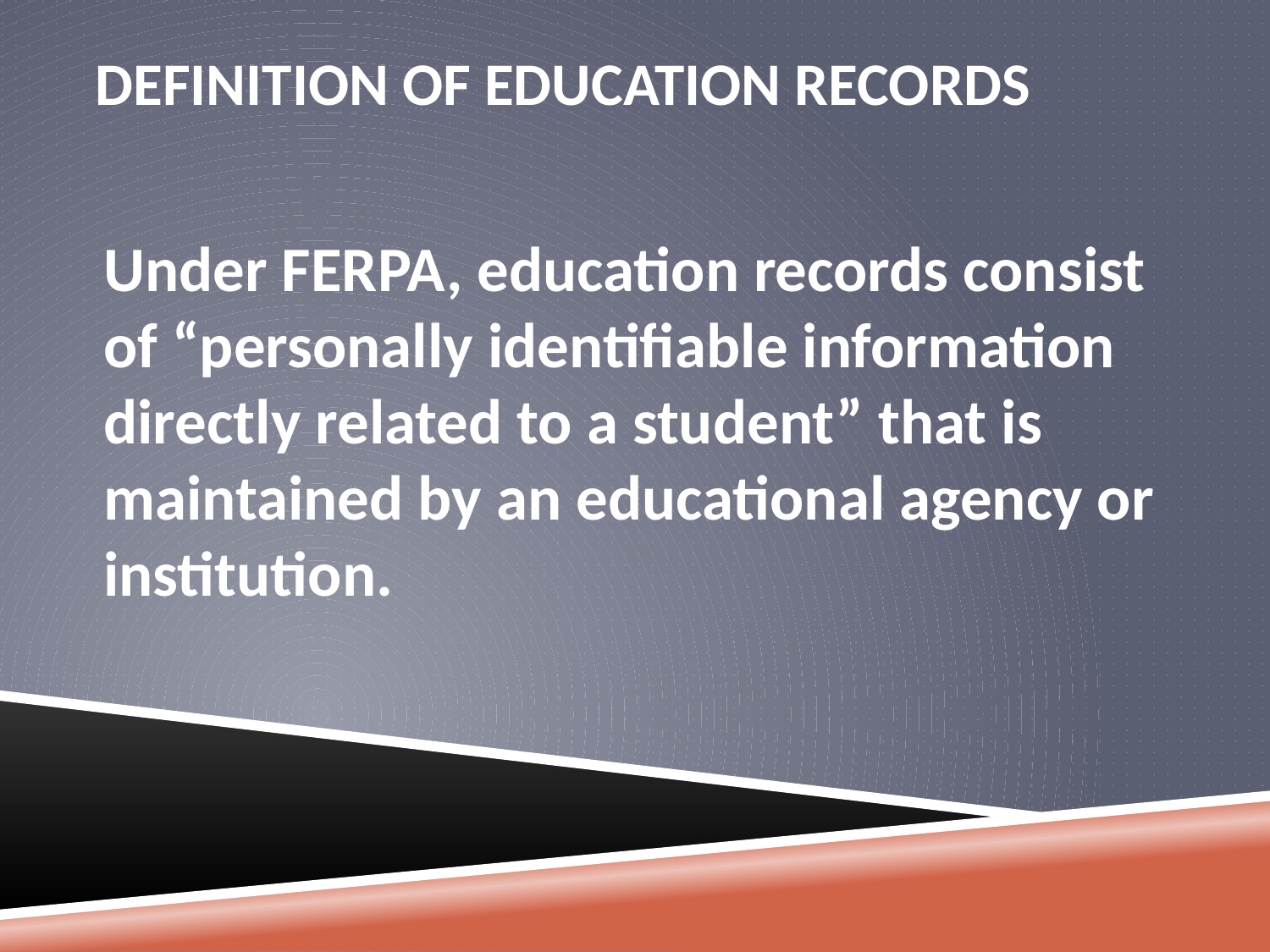

# Definition of Education Records
Under FERPA, education records consist of “personally identifiable information directly related to a student” that is maintained by an educational agency or institution.